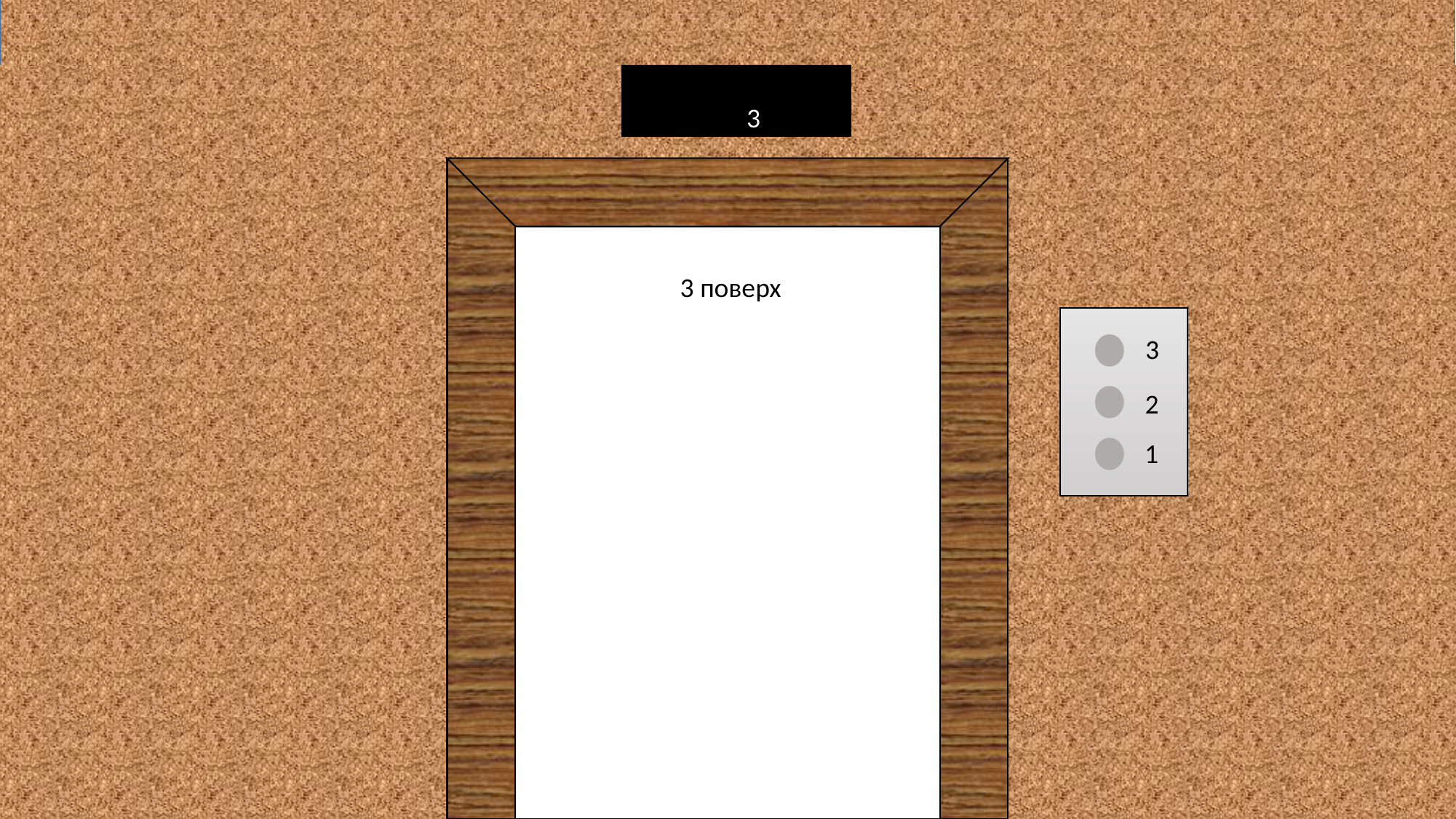

1
			3

3 поверх

3

2

1